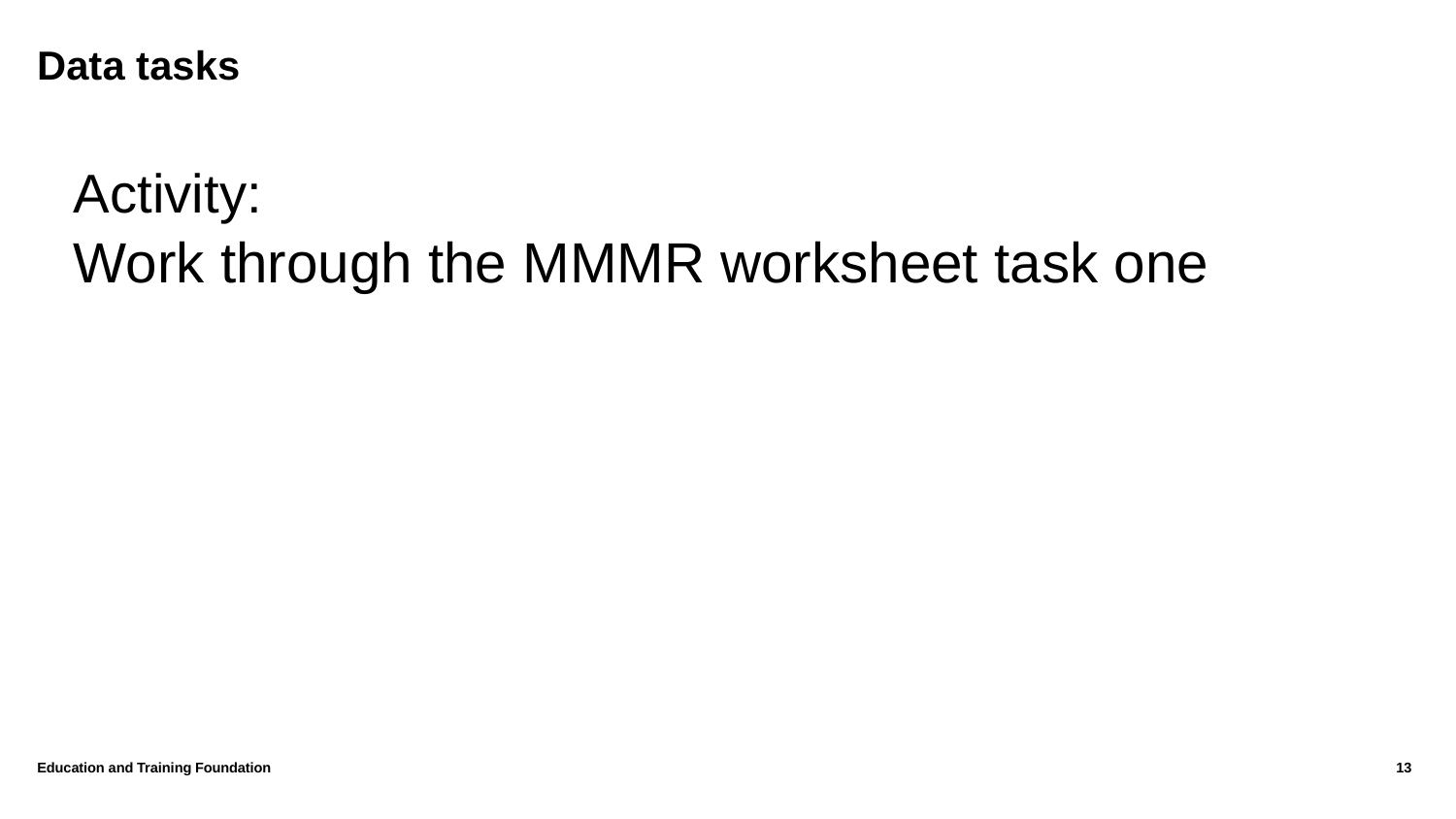

# Data tasks
Activity:
Work through the MMMR worksheet task one

Education and Training Foundation
13